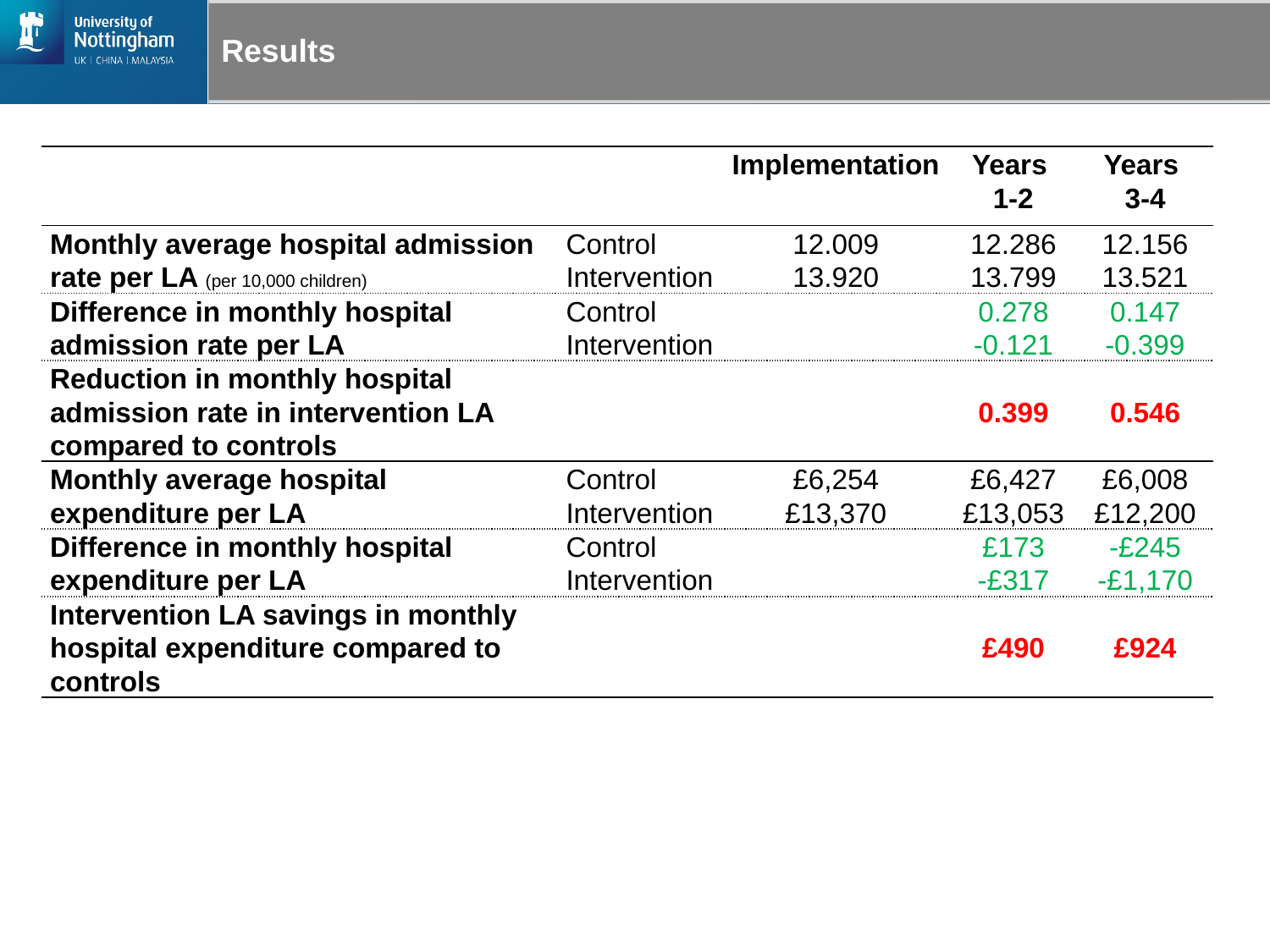

# Results
|  |  | Implementation | Years 1-2 | Years 3-4 |
| --- | --- | --- | --- | --- |
| Monthly average hospital admission rate per LA (per 10,000 children) | Control Intervention | 12.009 13.920 | 12.286 13.799 | 12.156 13.521 |
| Difference in monthly hospital admission rate per LA | Control Intervention |  | 0.278 -0.121 | 0.147 -0.399 |
| Reduction in monthly hospital admission rate in intervention LA compared to controls |  |  | 0.399 | 0.546 |
| Monthly average hospital expenditure per LA | Control Intervention | £6,254 £13,370 | £6,427 £13,053 | £6,008 £12,200 |
| Difference in monthly hospital expenditure per LA | Control Intervention |  | £173 -£317 | -£245 -£1,170 |
| Intervention LA savings in monthly hospital expenditure compared to controls |  |  | £490 | £924 |